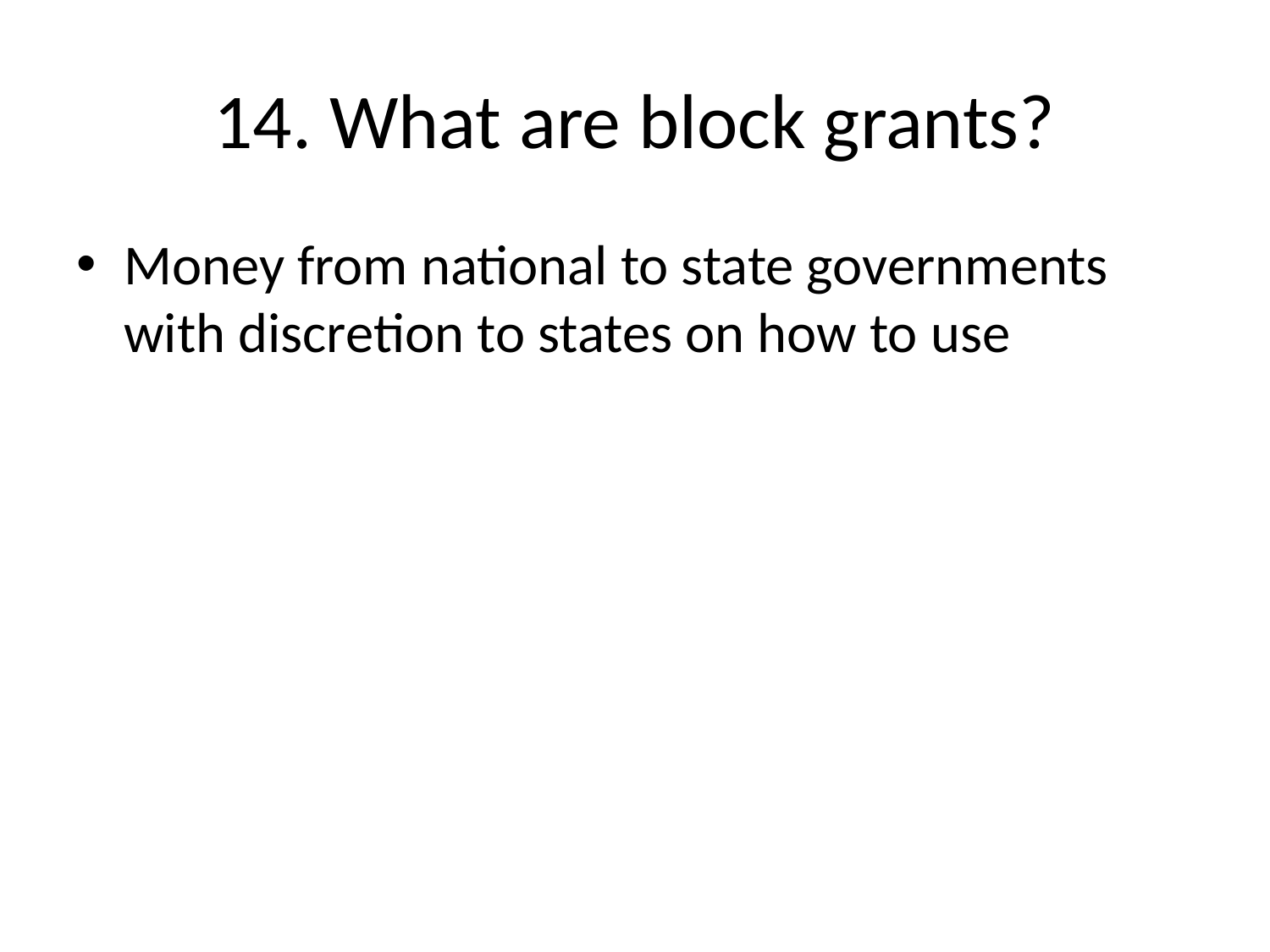

# 14. What are block grants?
Money from national to state governments with discretion to states on how to use